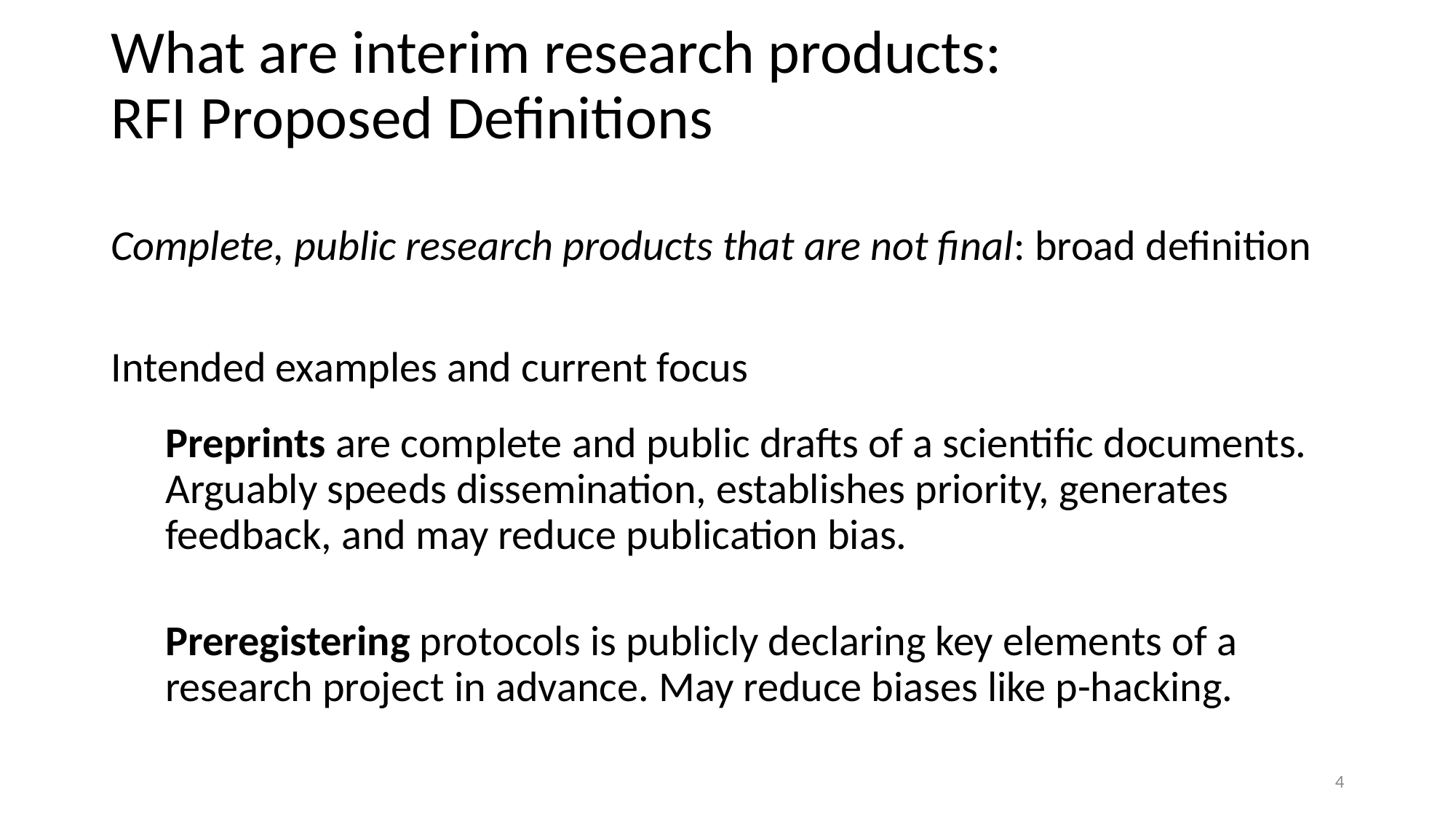

# What are interim research products: RFI Proposed Definitions
Complete, public research products that are not final: broad definition

Intended examples and current focus

Preprints are complete and public drafts of a scientific documents. Arguably speeds dissemination, establishes priority, generates feedback, and may reduce publication bias.

Preregistering protocols is publicly declaring key elements of a research project in advance. May reduce biases like p-hacking.

4